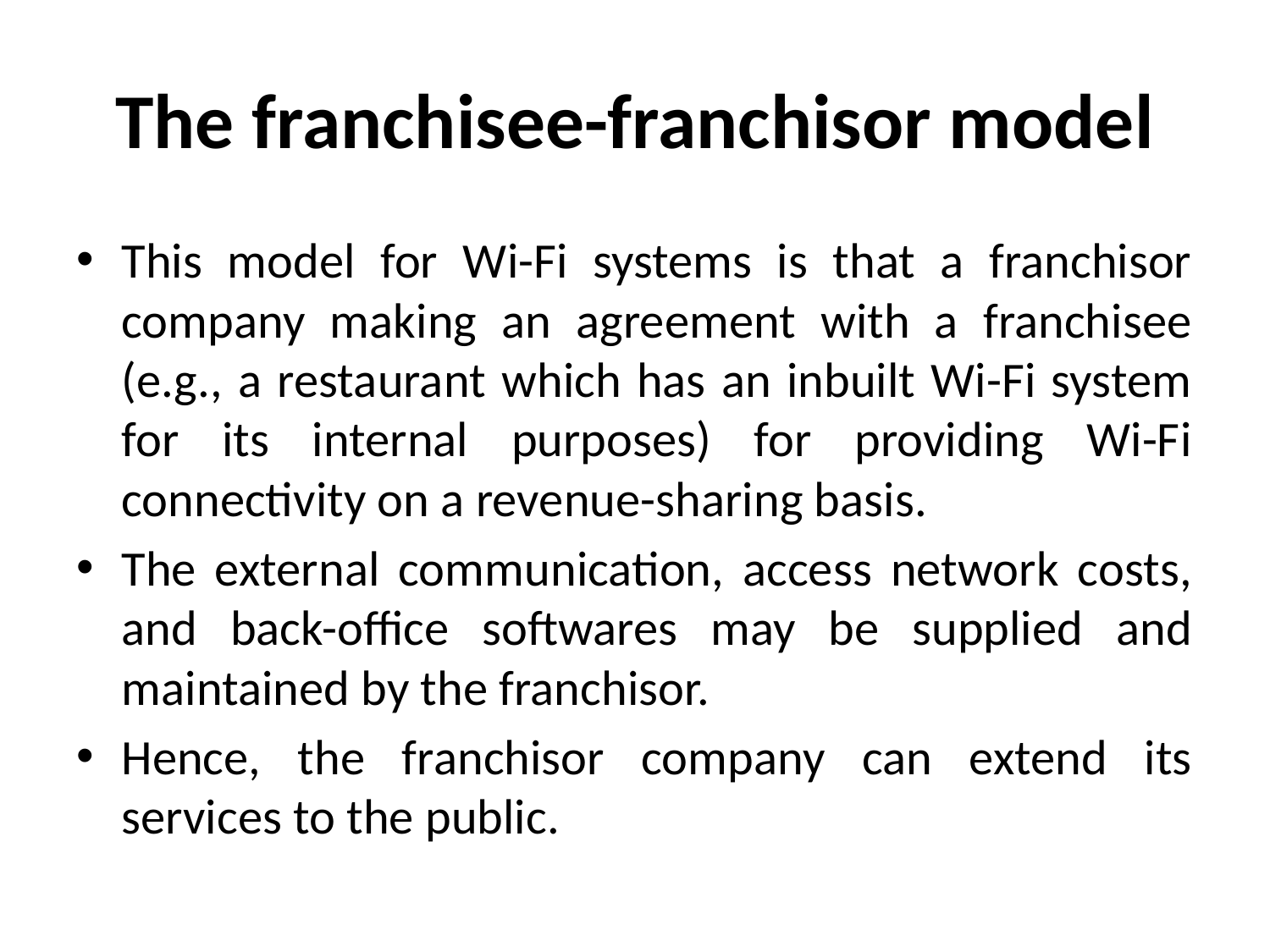

# The franchisee-franchisor model
This model for Wi-Fi systems is that a franchisor company making an agreement with a franchisee (e.g., a restaurant which has an inbuilt Wi-Fi system for its internal purposes) for providing Wi-Fi connectivity on a revenue-sharing basis.
The external communication, access network costs, and back-office softwares may be supplied and maintained by the franchisor.
Hence, the franchisor company can extend its services to the public.